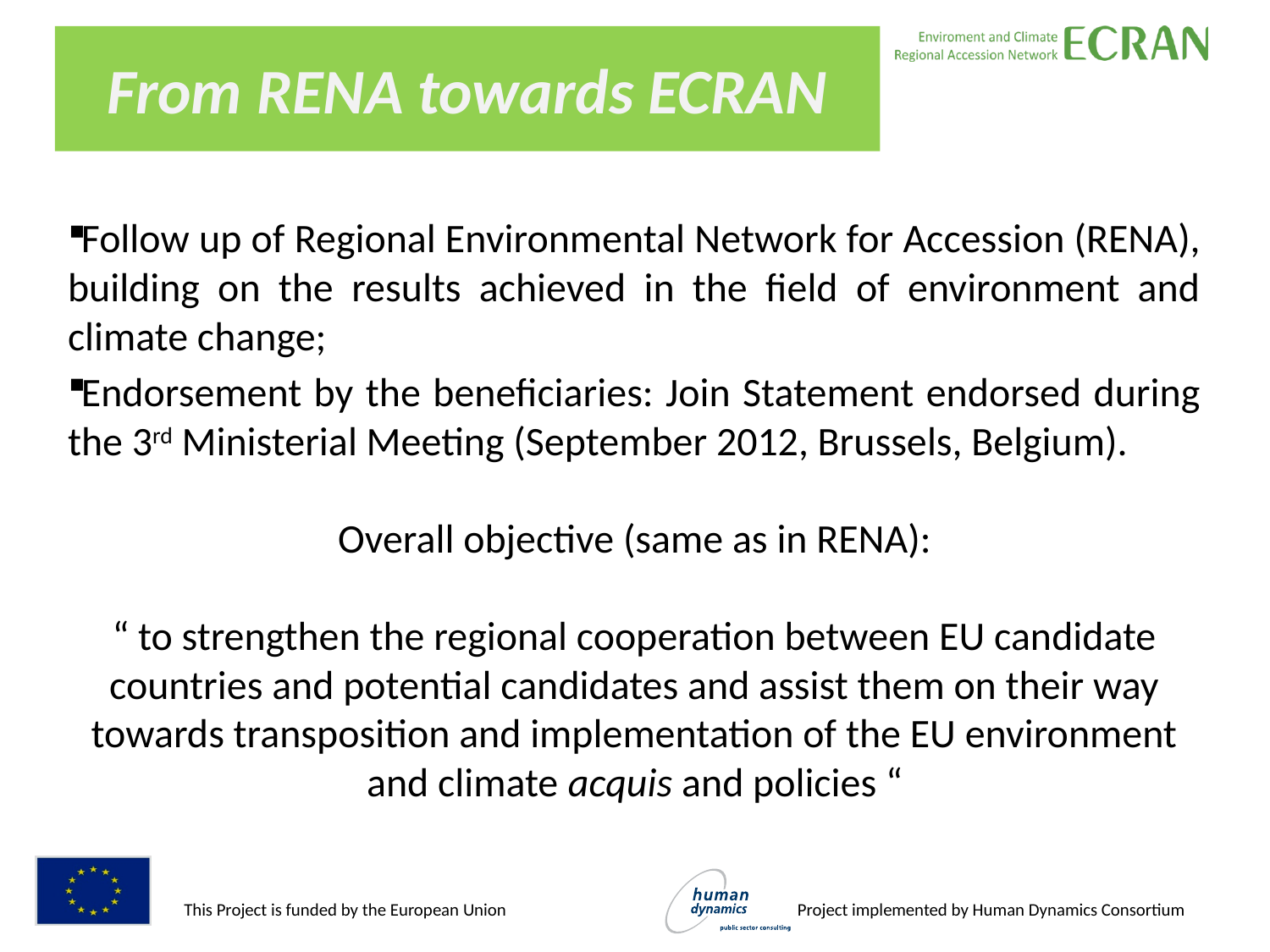

# From RENA towards ECRAN
Follow up of Regional Environmental Network for Accession (RENA), building on the results achieved in the field of environment and climate change;
Endorsement by the beneficiaries: Join Statement endorsed during the 3rd Ministerial Meeting (September 2012, Brussels, Belgium).

Overall objective (same as in RENA):

“ to strengthen the regional cooperation between EU candidate countries and potential candidates and assist them on their way towards transposition and implementation of the EU environment and climate acquis and policies “